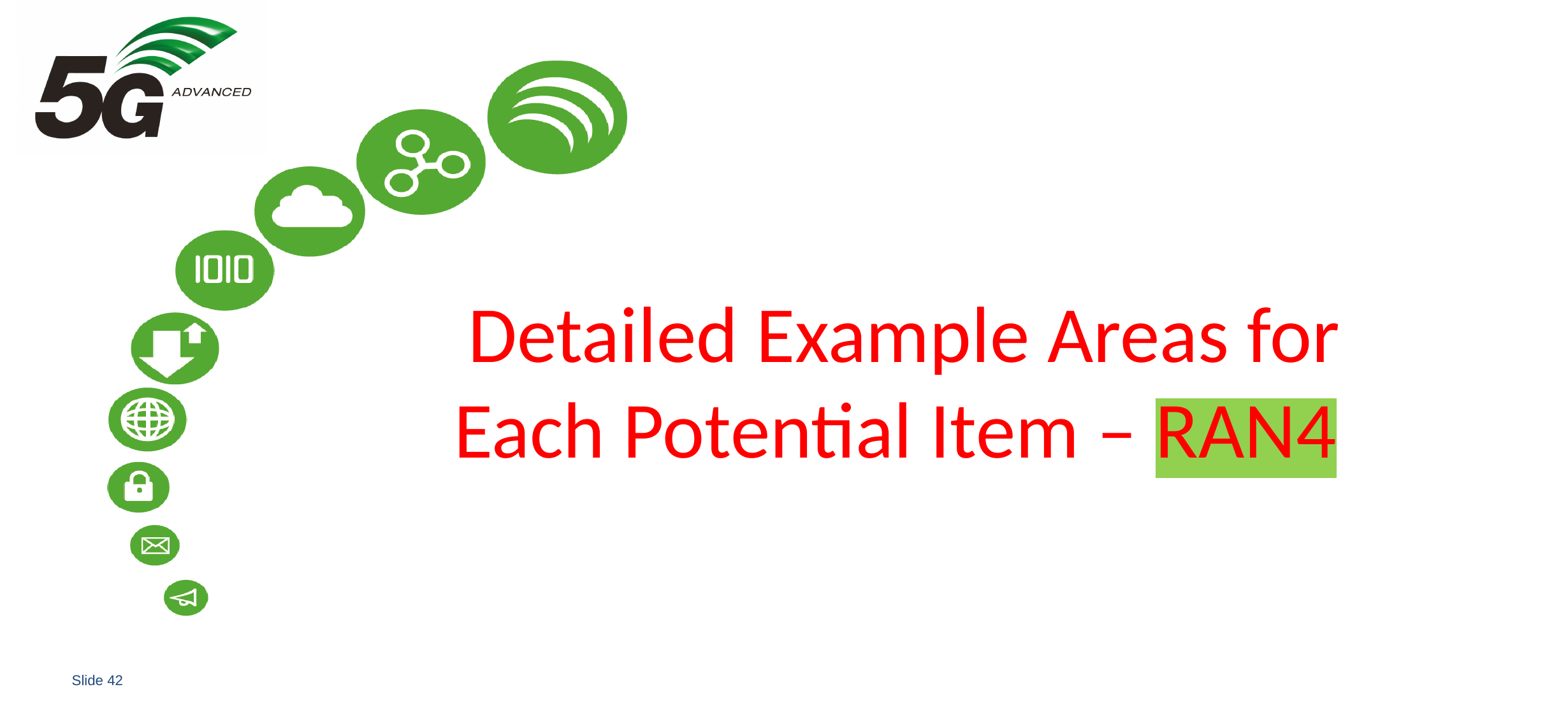

# Detailed Example Areas for Each Potential Item – RAN4